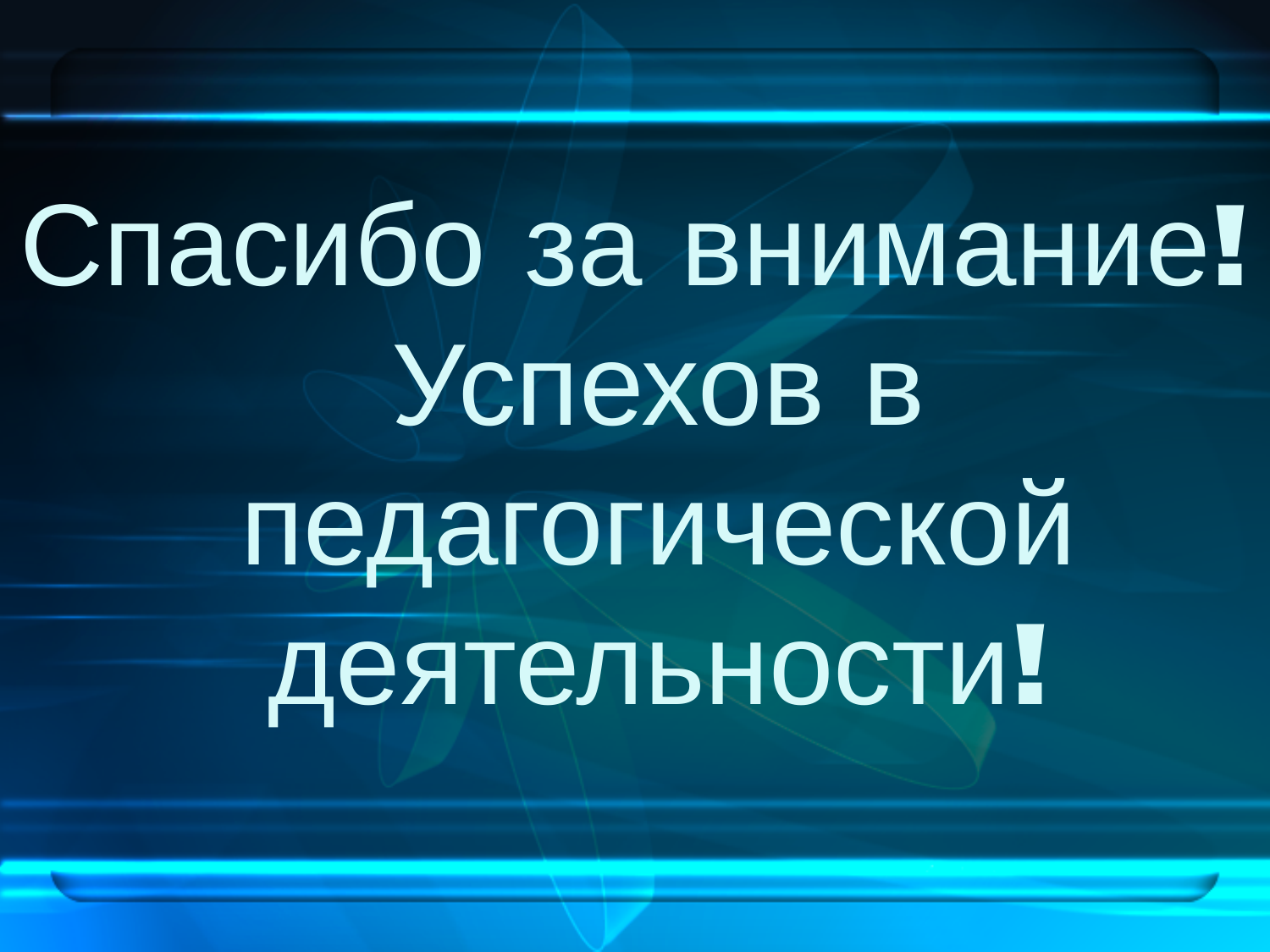

Спасибо за внимание! Успехов в педагогической деятельности!